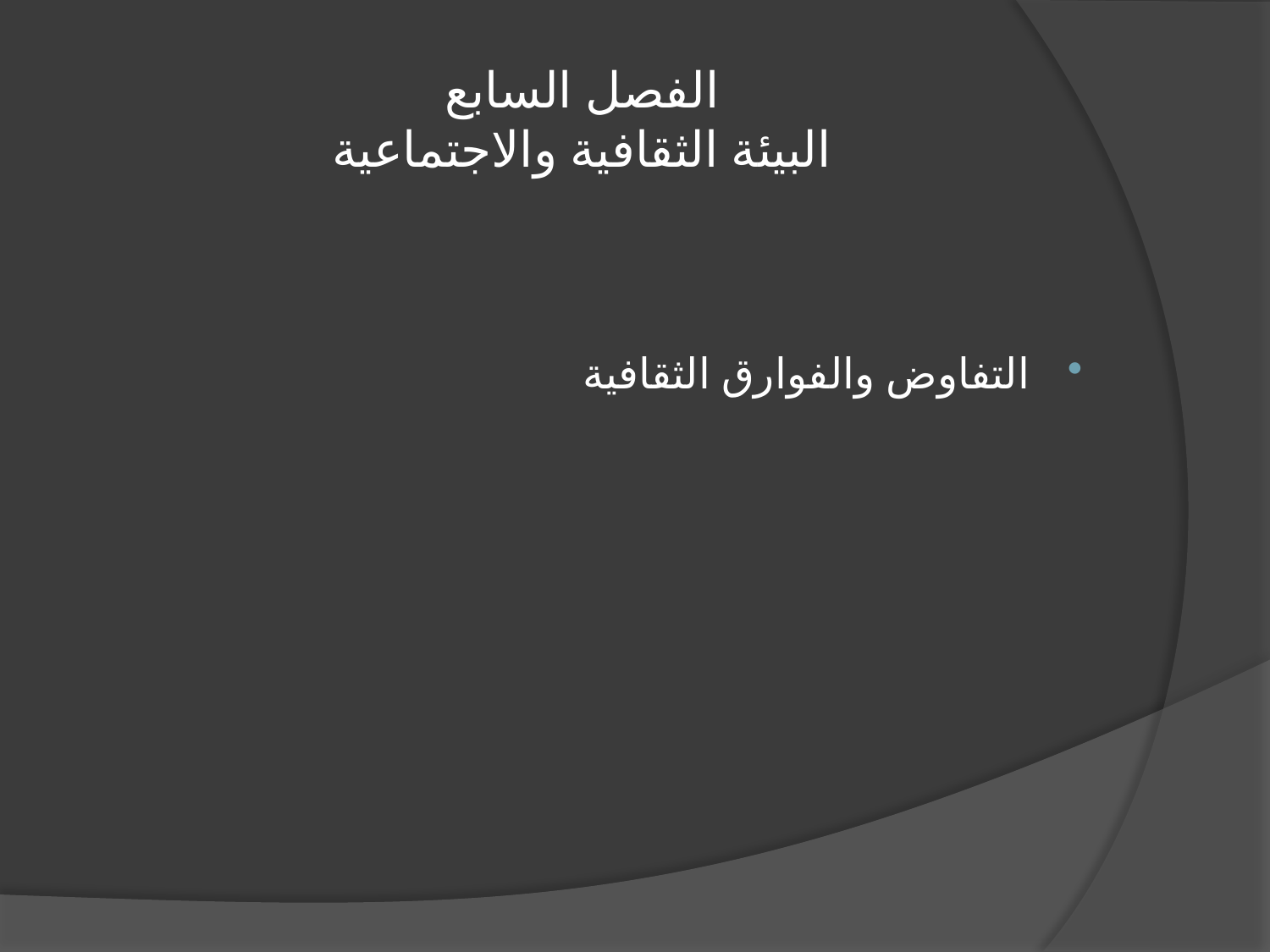

# الفصل السابع البيئة الثقافية والاجتماعية

التفاوض والفوارق الثقافية